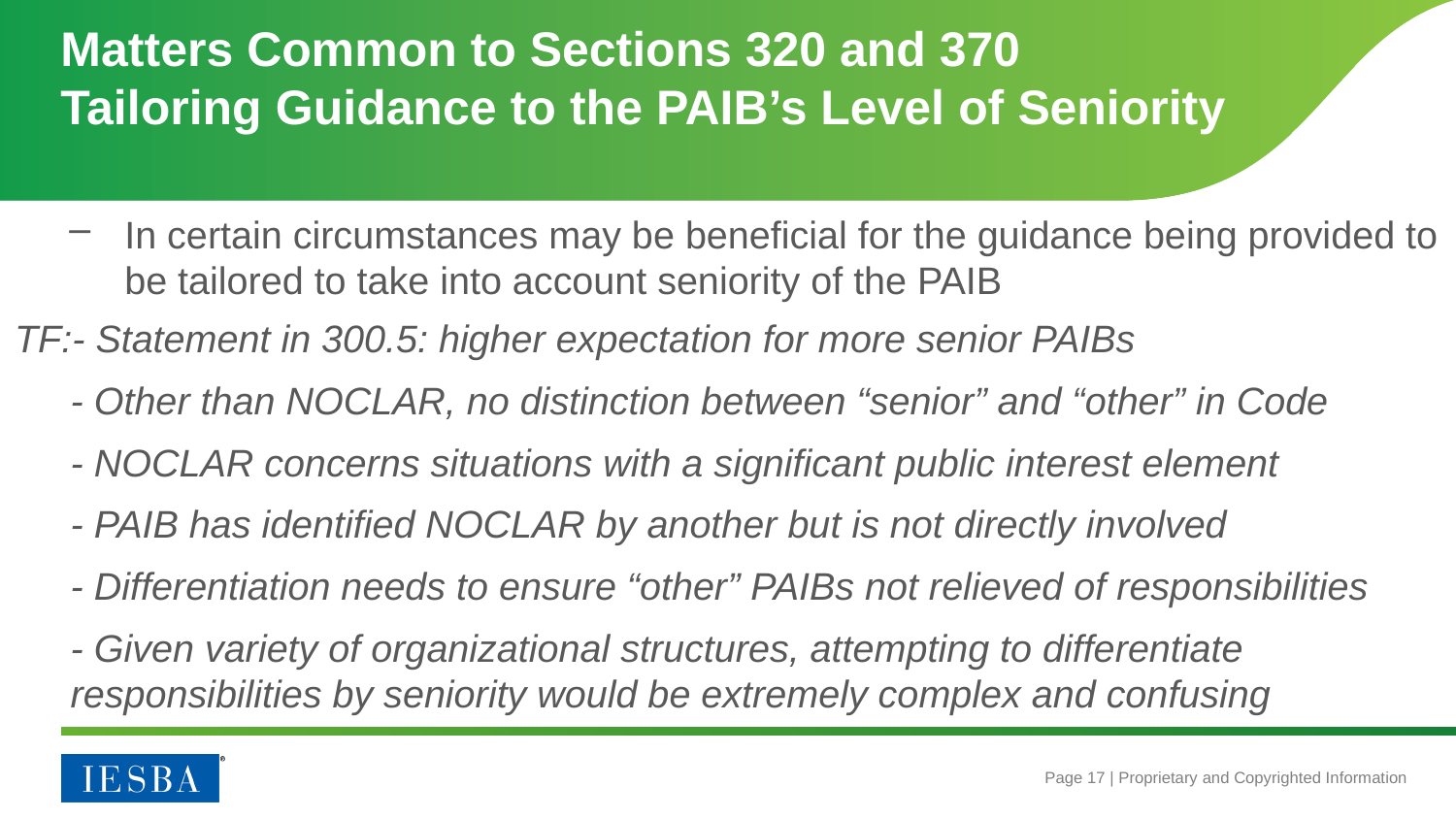

# Matters Common to Sections 320 and 370 Tailoring Guidance to the PAIB’s Level of Seniority
In certain circumstances may be beneficial for the guidance being provided to be tailored to take into account seniority of the PAIB
TF:- Statement in 300.5: higher expectation for more senior PAIBs
	- Other than NOCLAR, no distinction between “senior” and “other” in Code
- NOCLAR concerns situations with a significant public interest element
- PAIB has identified NOCLAR by another but is not directly involved
- Differentiation needs to ensure “other” PAIBs not relieved of responsibilities
- Given variety of organizational structures, attempting to differentiate responsibilities by seniority would be extremely complex and confusing